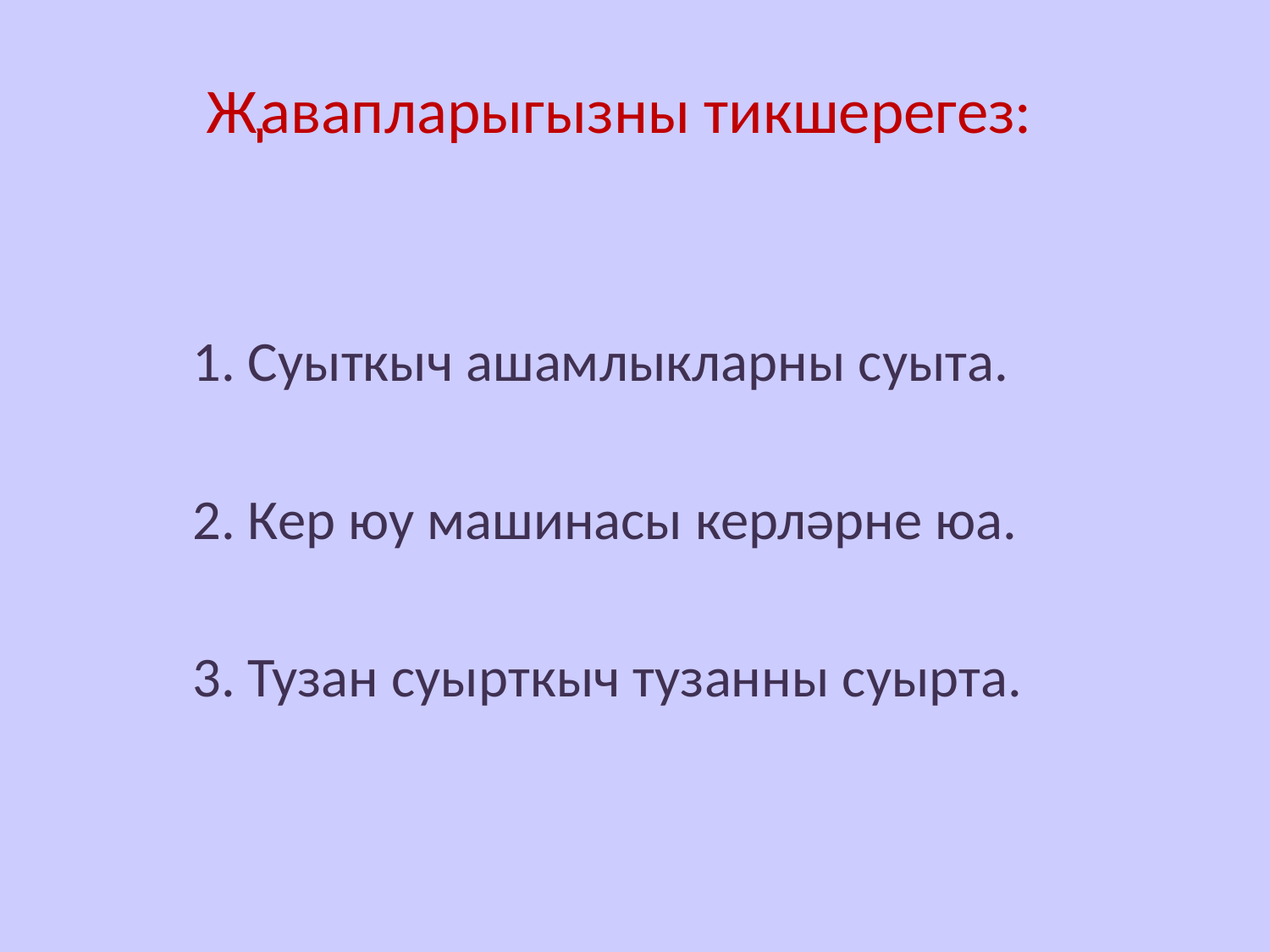

Җавапларыгызны тикшерегез:

1. Суыткыч ашамлыкларны суыта.

2. Кер юу машинасы керләрне юа.

3. Тузан суырткыч тузанны суырта.